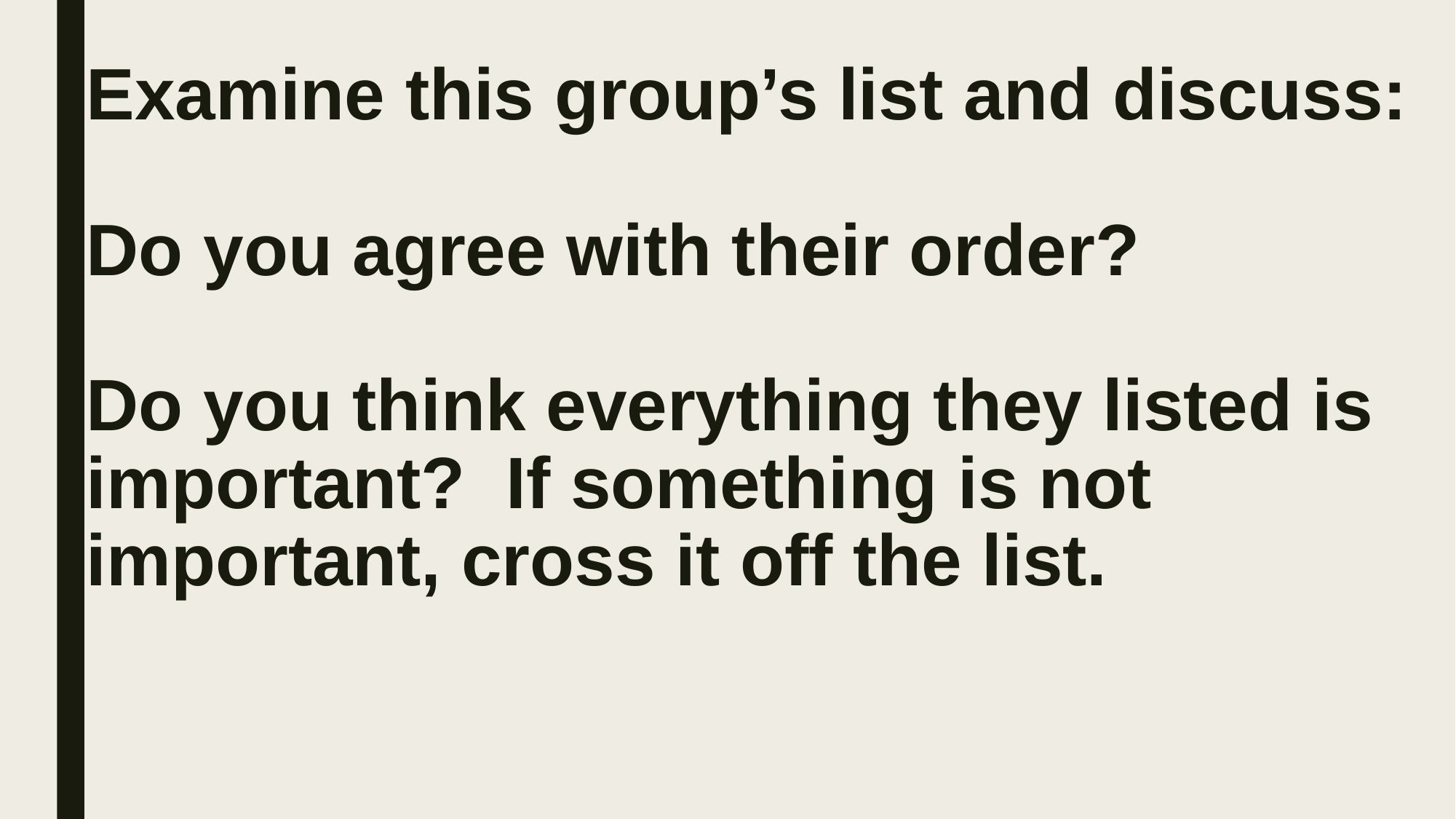

# Examine this group’s list and discuss: Do you agree with their order? Do you think everything they listed is important?  If something is not important, cross it off the list.